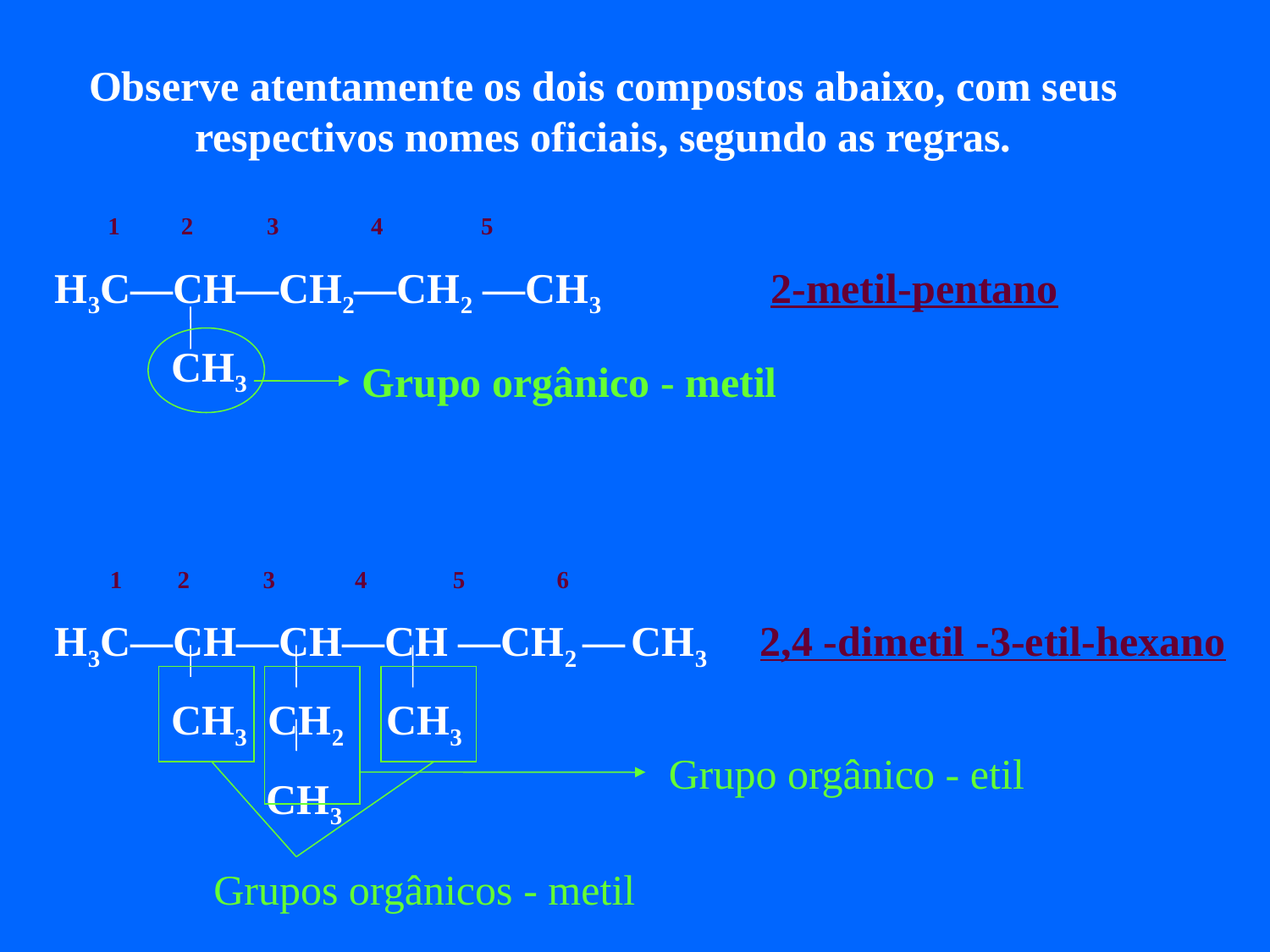

Observe atentamente os dois compostos abaixo, com seus respectivos nomes oficiais, segundo as regras.
     1          2            3               4                5
H3C—CH—CH2—CH2 —CH3                2-metil-pentano
           CH3

Grupo orgânico - metil

         1         2            3             4              5               6
H3C—CH—CH—CH —CH2 — CH3     2,4 -dimetil -3-etil-hexano
           CH3  CH2    CH3
                    CH3

Grupos orgânicos - metil

Grupo orgânico - etil